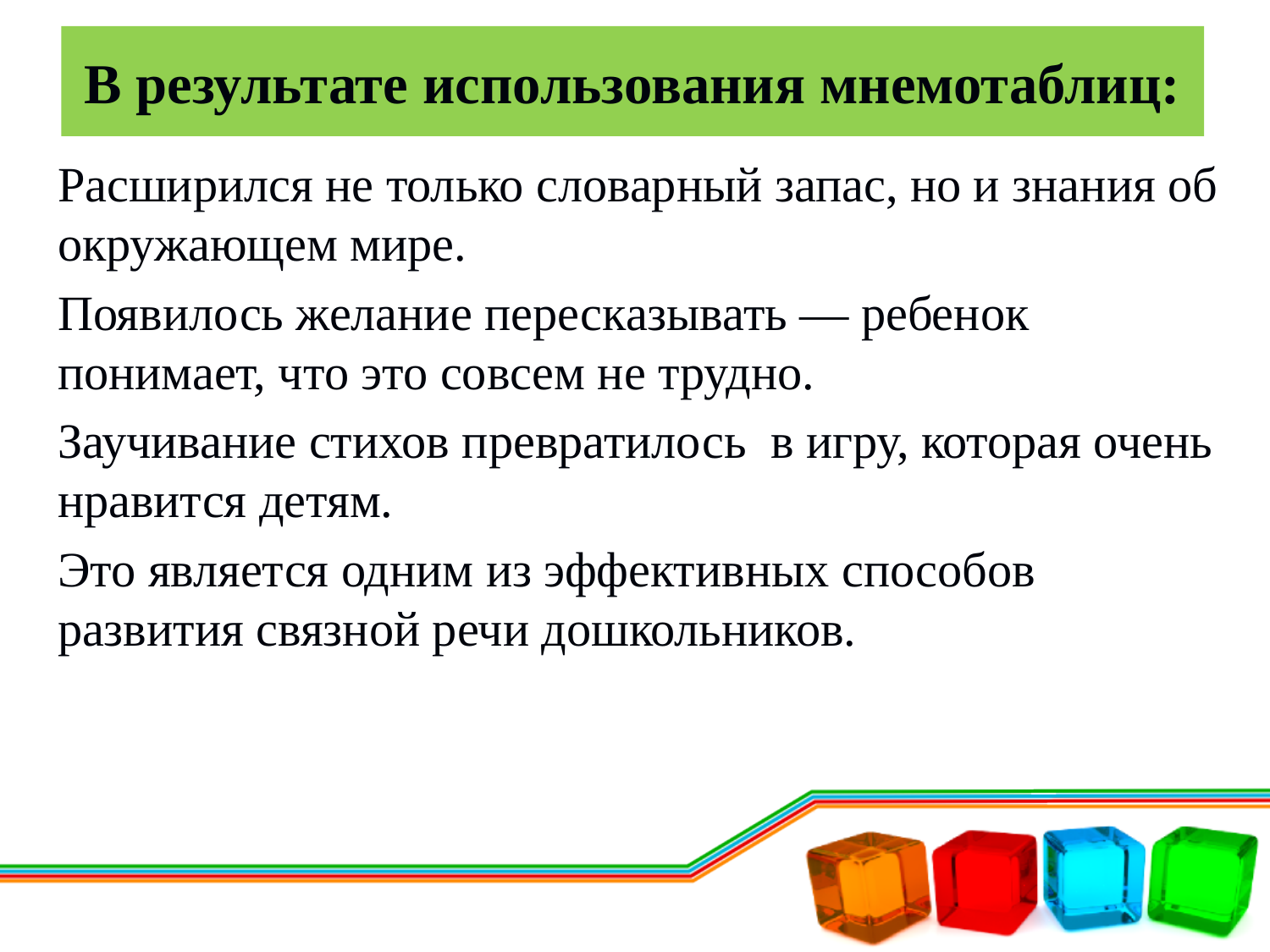

# В результате использования мнемотаблиц:
Расширился не только словарный запас, но и знания об окружающем мире.
Появилось желание пересказывать — ребенок понимает, что это совсем не трудно.
Заучивание стихов превратилось  в игру, которая очень нравится детям.
Это является одним из эффективных способов развития связной речи дошкольников.